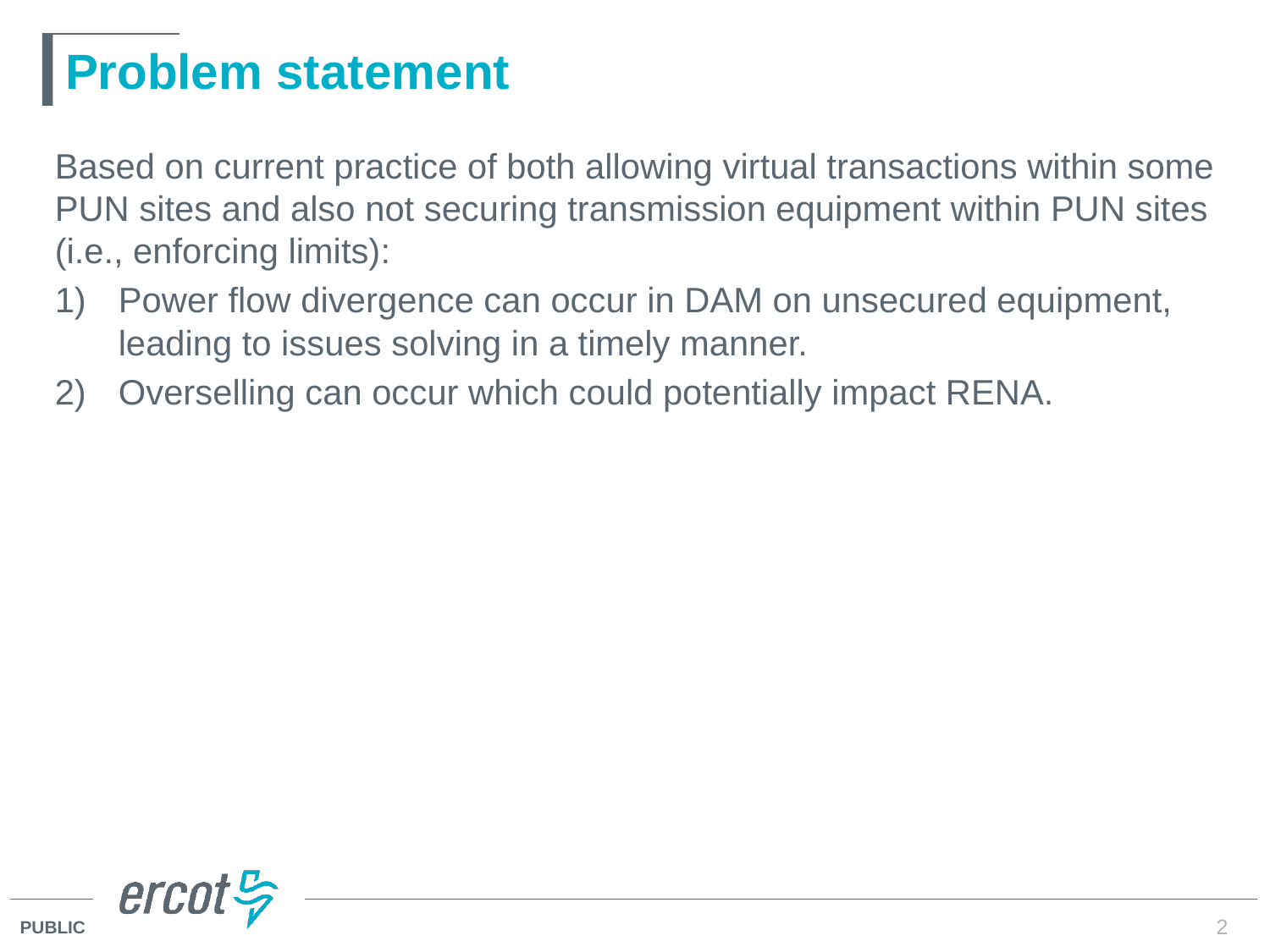

# Problem statement
Based on current practice of both allowing virtual transactions within some PUN sites and also not securing transmission equipment within PUN sites (i.e., enforcing limits):
Power flow divergence can occur in DAM on unsecured equipment, leading to issues solving in a timely manner.
Overselling can occur which could potentially impact RENA.

2